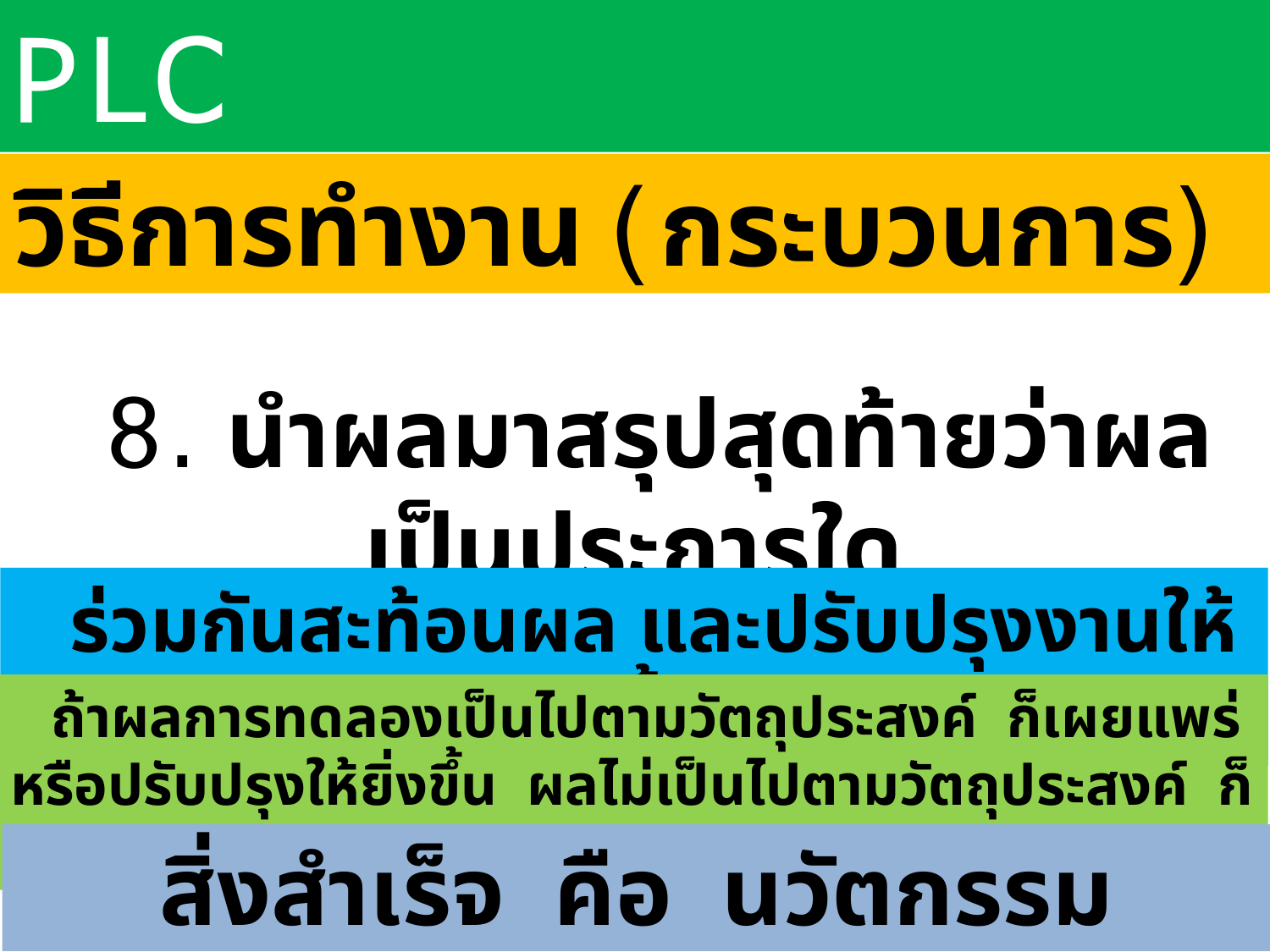

PLC
วิธีการทำงาน (กระบวนการ)
  8. นำผลมาสรุปสุดท้ายว่าผลเป็นประการใด
  ร่วมกันสะท้อนผล และปรับปรุงงานให้ดีขึ้น
  ถ้าผลการทดลองเป็นไปตามวัตถุประสงค์  ก็เผยแพร่
หรือปรับปรุงให้ยิ่งขึ้น  ผลไม่เป็นไปตามวัตถุประสงค์  ก็ปรับปรุงทดลองใหม่
  สิ่งสำเร็จ  คือ  นวัตกรรม